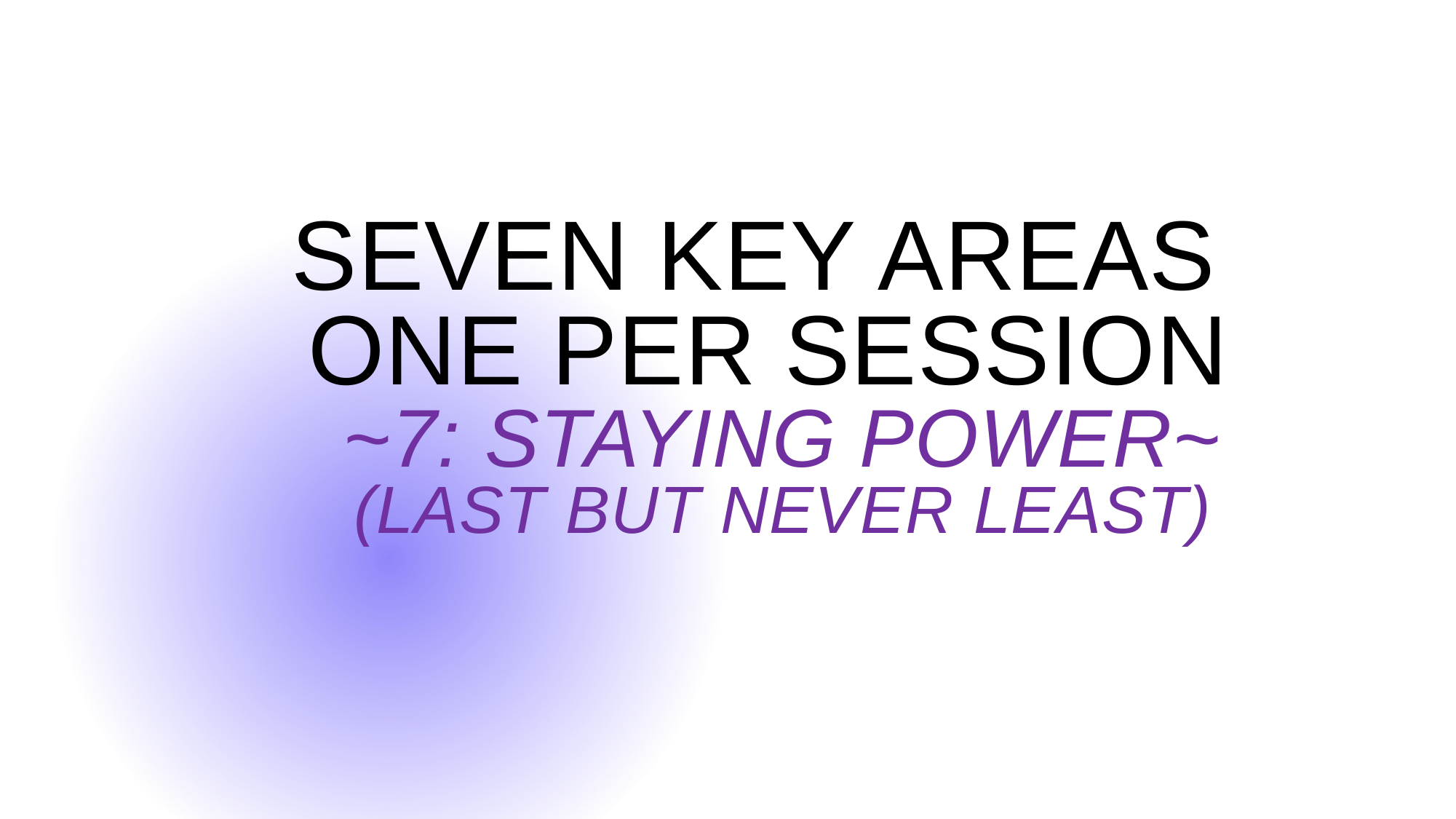

# Seven Key Areas   One Per SessioN ~7: Staying Power~ (Last but Never Least)